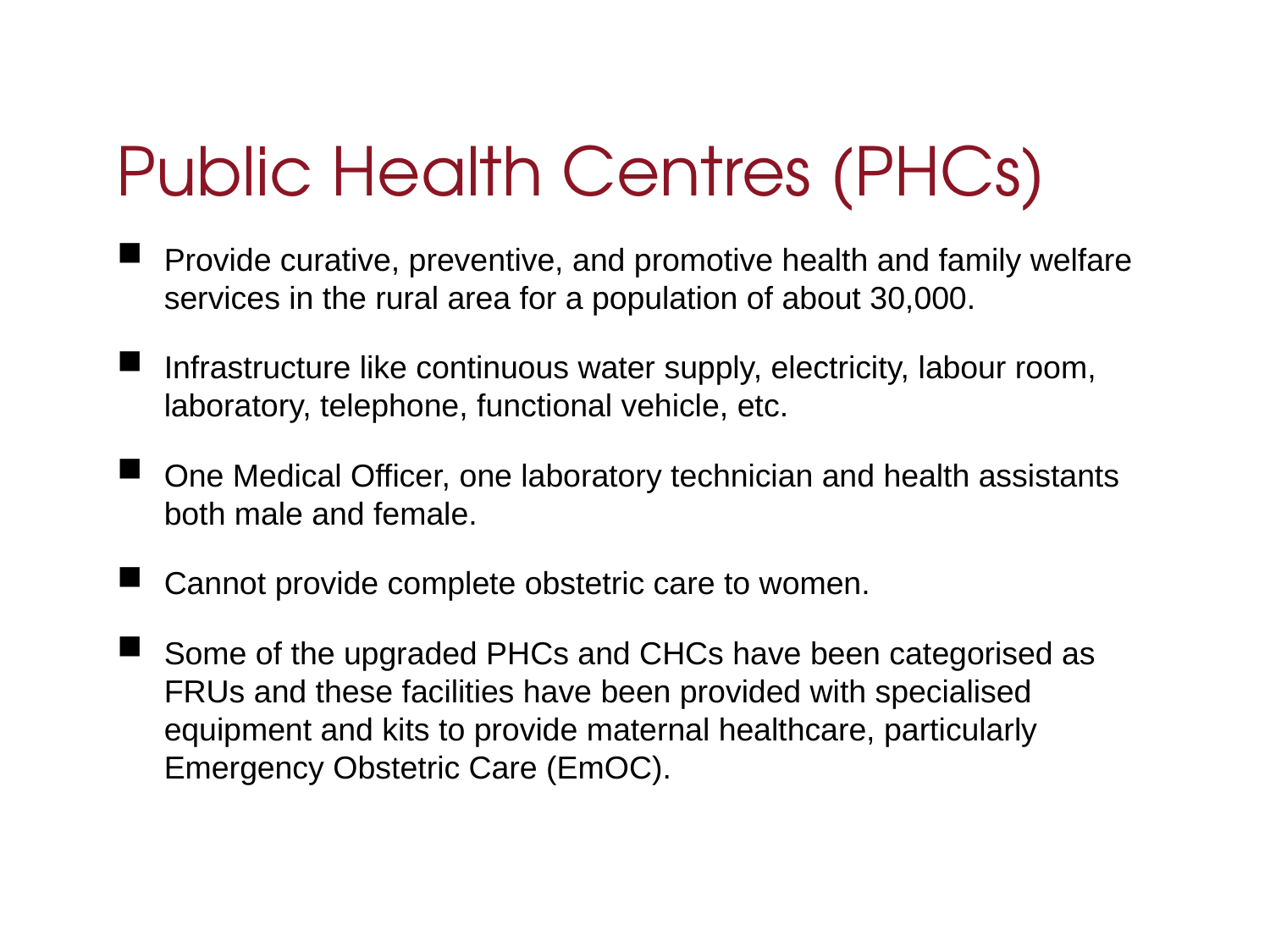

# Public Health Centres (PHCs)
Provide curative, preventive, and promotive health and family welfare services in the rural area for a population of about 30,000.
Infrastructure like continuous water supply, electricity, labour room, laboratory, telephone, functional vehicle, etc.
One Medical Officer, one laboratory technician and health assistants both male and female.
Cannot provide complete obstetric care to women.
Some of the upgraded PHCs and CHCs have been categorised as FRUs and these facilities have been provided with specialised equipment and kits to provide maternal healthcare, particularly Emergency Obstetric Care (EmOC).